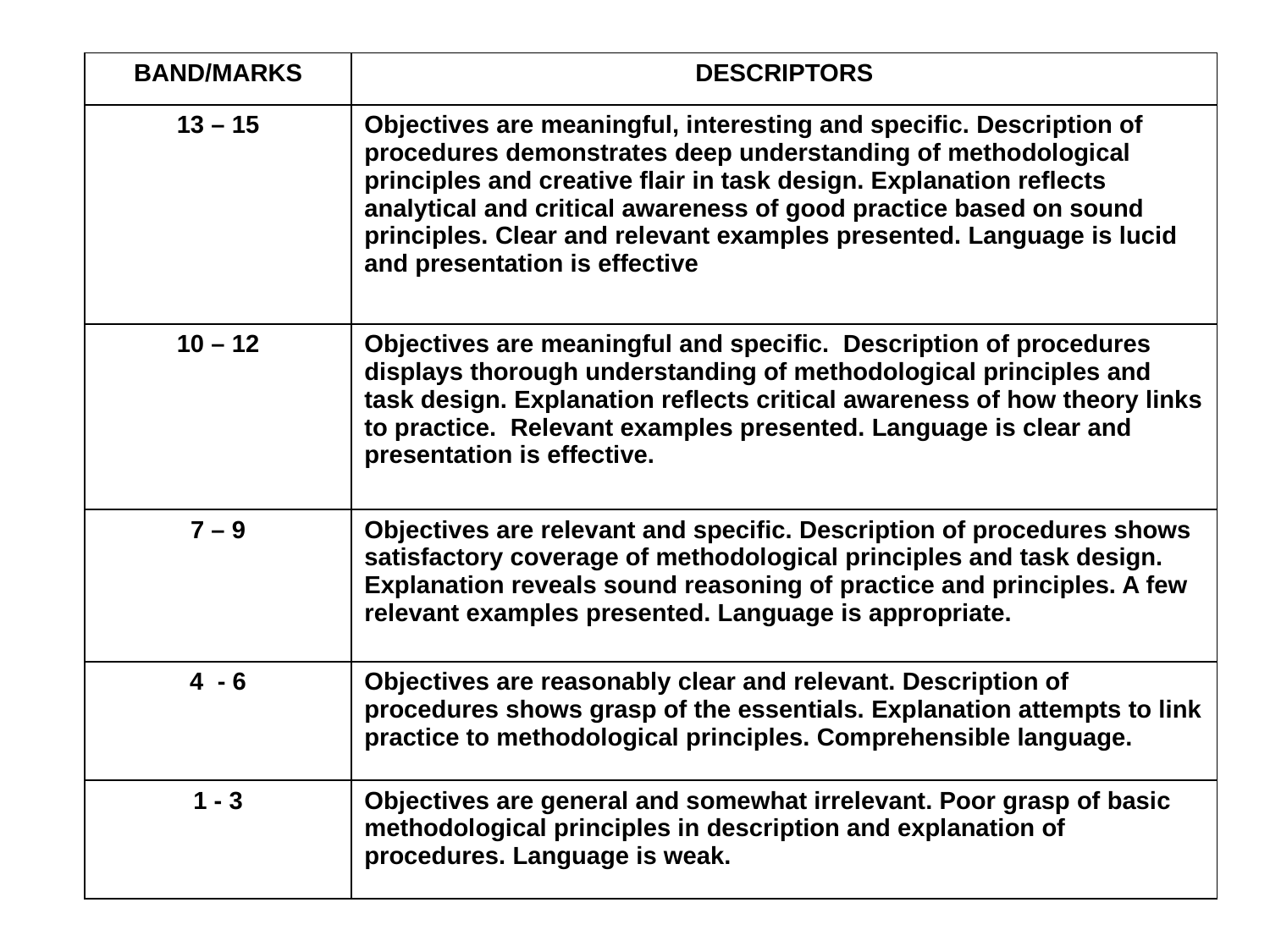

| BAND/MARKS | DESCRIPTORS |
| --- | --- |
| 13 – 15 | Objectives are meaningful, interesting and specific. Description of procedures demonstrates deep understanding of methodological principles and creative flair in task design. Explanation reflects analytical and critical awareness of good practice based on sound principles. Clear and relevant examples presented. Language is lucid and presentation is effective |
| 10 – 12 | Objectives are meaningful and specific. Description of procedures displays thorough understanding of methodological principles and task design. Explanation reflects critical awareness of how theory links to practice. Relevant examples presented. Language is clear and presentation is effective. |
| 7 – 9 | Objectives are relevant and specific. Description of procedures shows satisfactory coverage of methodological principles and task design. Explanation reveals sound reasoning of practice and principles. A few relevant examples presented. Language is appropriate. |
| 4 - 6 | Objectives are reasonably clear and relevant. Description of procedures shows grasp of the essentials. Explanation attempts to link practice to methodological principles. Comprehensible language. |
| 1 - 3 | Objectives are general and somewhat irrelevant. Poor grasp of basic methodological principles in description and explanation of procedures. Language is weak. |